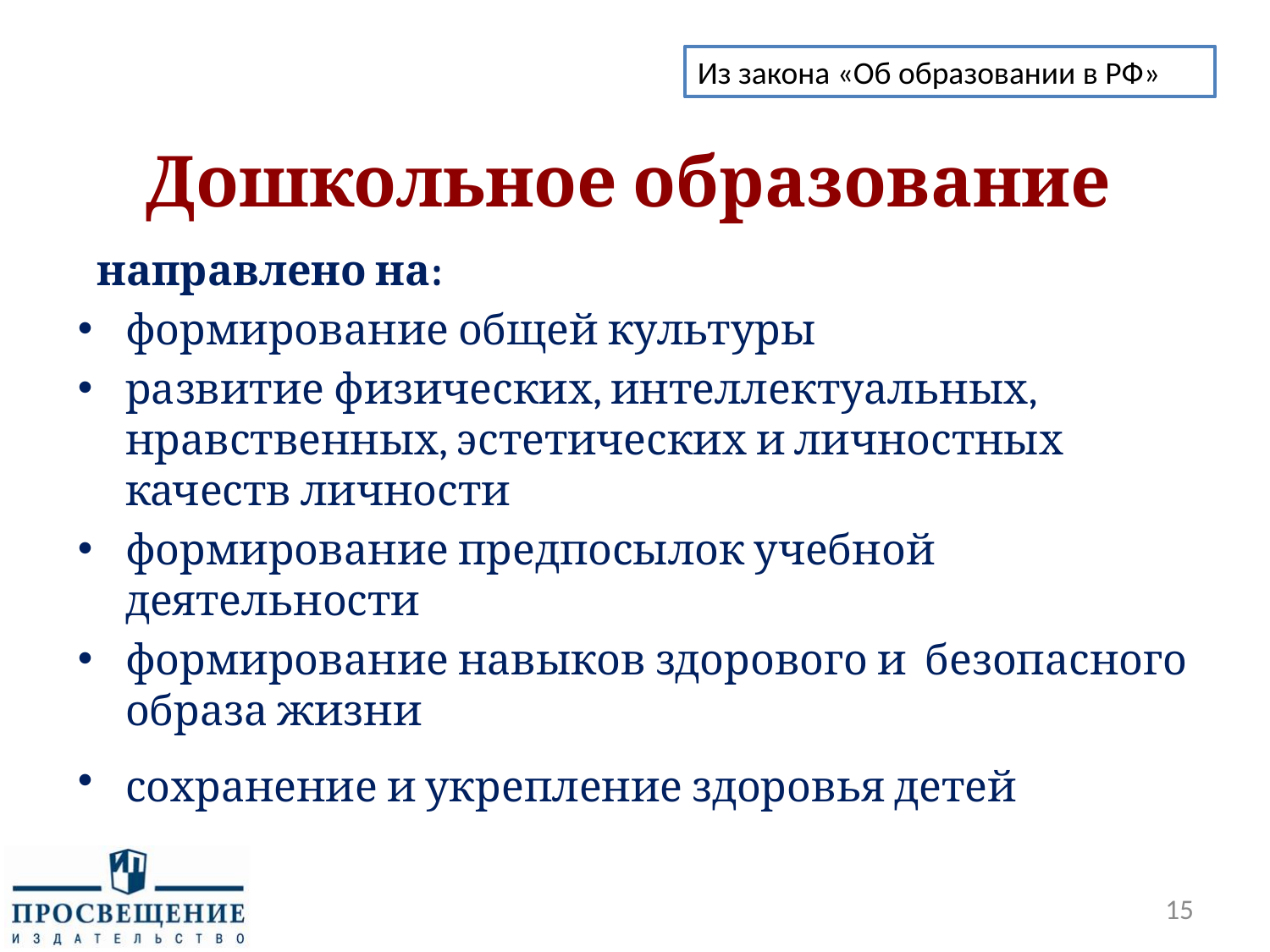

Из закона «Об образовании в РФ»
# Дошкольное образование

направлено на:
формирование общей культуры
развитие физических, интеллектуальных, нравственных, эстетических и личностных качеств личности
формирование предпосылок учебной деятельности
формирование навыков здорового и  безопасного образа жизни
сохранение и укрепление здоровья детей

15